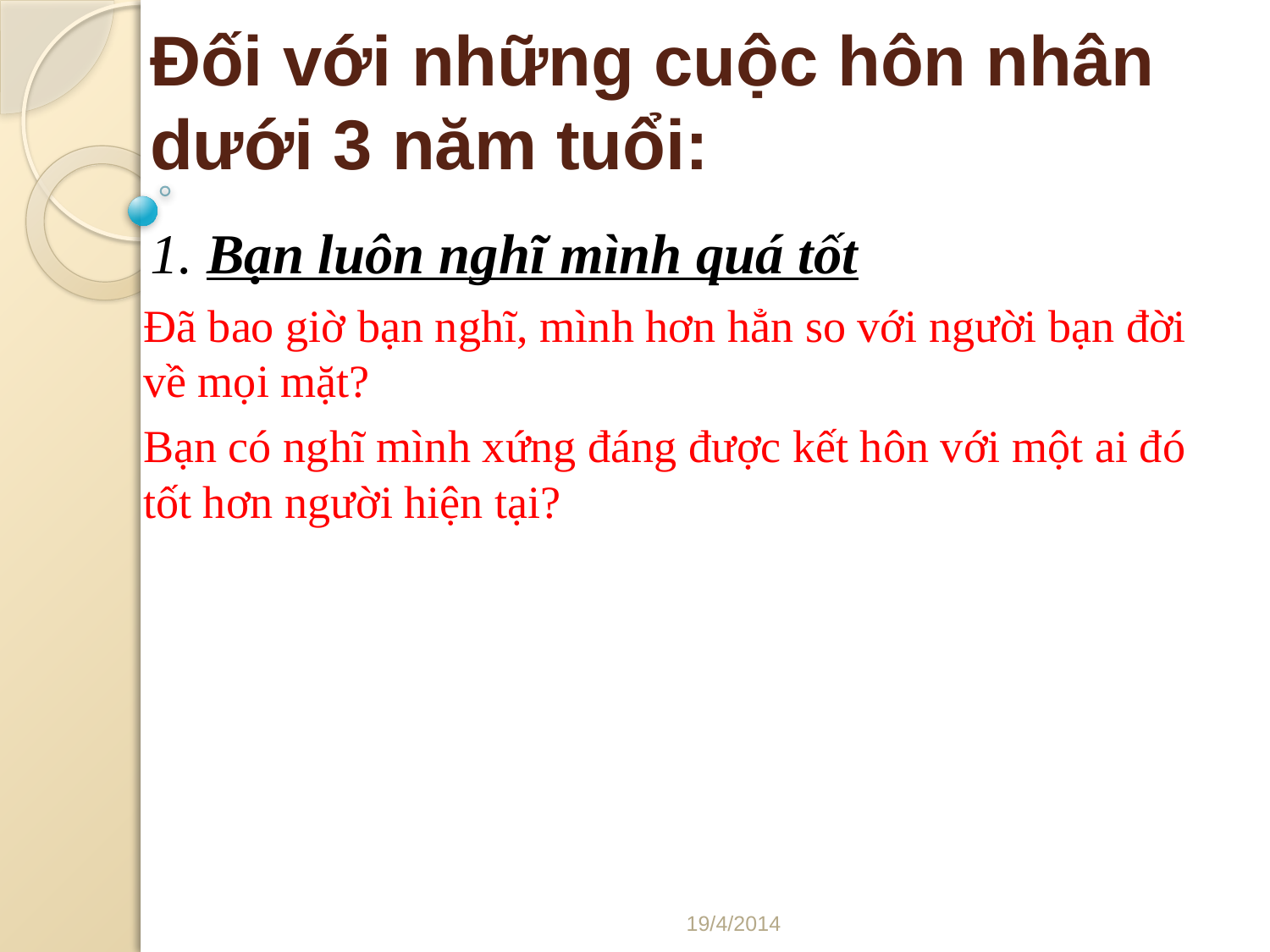

# Đối với những cuộc hôn nhân dưới 3 năm tuổi:
1. Bạn luôn nghĩ mình quá tốt
Đã bao giờ bạn nghĩ, mình hơn hẳn so với người bạn đời về mọi mặt?
Bạn có nghĩ mình xứng đáng được kết hôn với một ai đó tốt hơn người hiện tại?
19/4/2014